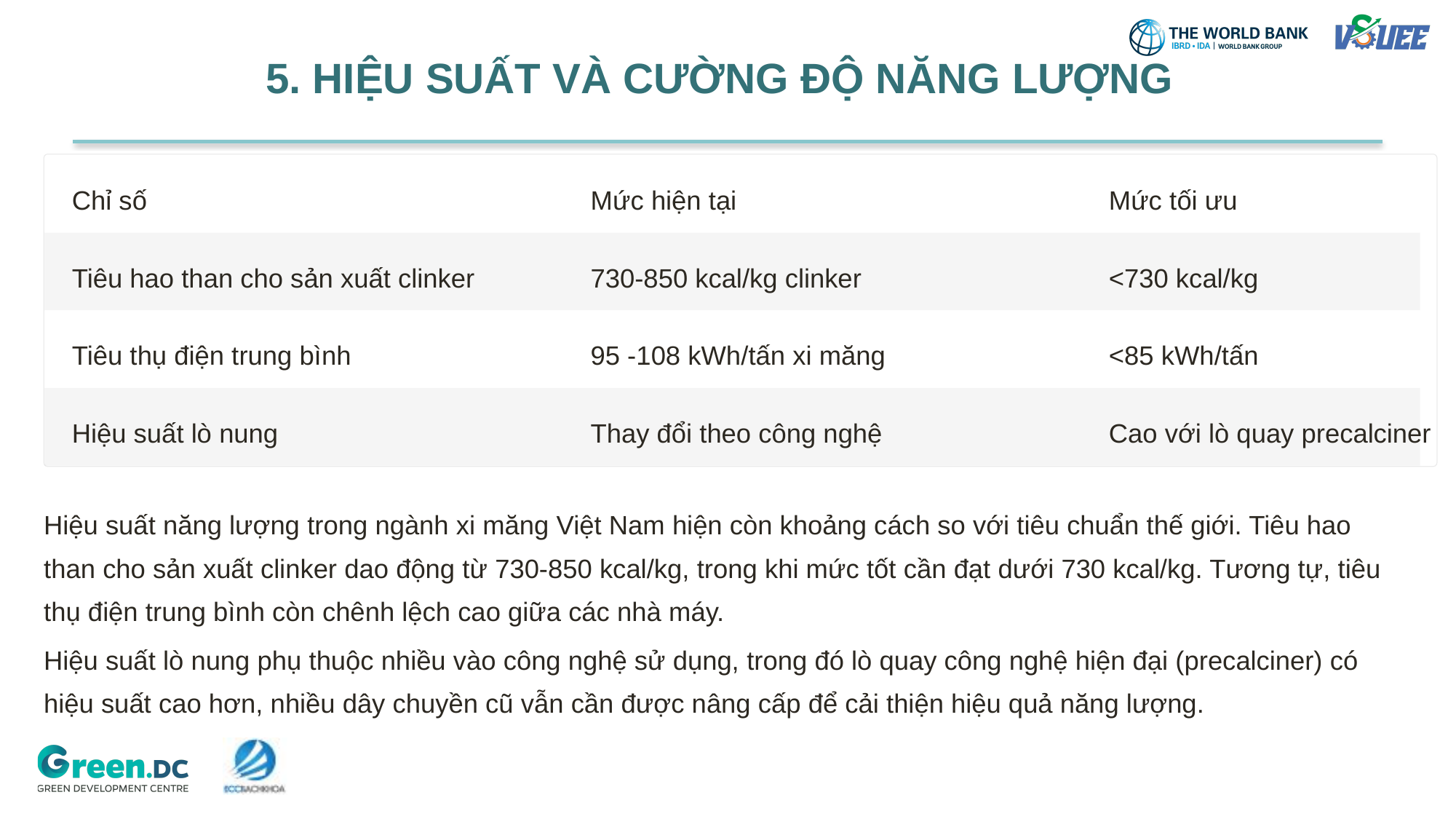

# 5. HIỆU SUẤT VÀ CƯỜNG ĐỘ NĂNG LƯỢNG

Chỉ số
Mức hiện tại
Mức tối ưu

Tiêu hao than cho sản xuất clinker
730-850 kcal/kg clinker
<730 kcal/kg

Tiêu thụ điện trung bình
95 -108 kWh/tấn xi măng
<85 kWh/tấn

Hiệu suất lò nung
Thay đổi theo công nghệ
Cao với lò quay precalciner
Hiệu suất năng lượng trong ngành xi măng Việt Nam hiện còn khoảng cách so với tiêu chuẩn thế giới. Tiêu hao than cho sản xuất clinker dao động từ 730-850 kcal/kg, trong khi mức tốt cần đạt dưới 730 kcal/kg. Tương tự, tiêu thụ điện trung bình còn chênh lệch cao giữa các nhà máy.
Hiệu suất lò nung phụ thuộc nhiều vào công nghệ sử dụng, trong đó lò quay công nghệ hiện đại (precalciner) có hiệu suất cao hơn, nhiều dây chuyền cũ vẫn cần được nâng cấp để cải thiện hiệu quả năng lượng.